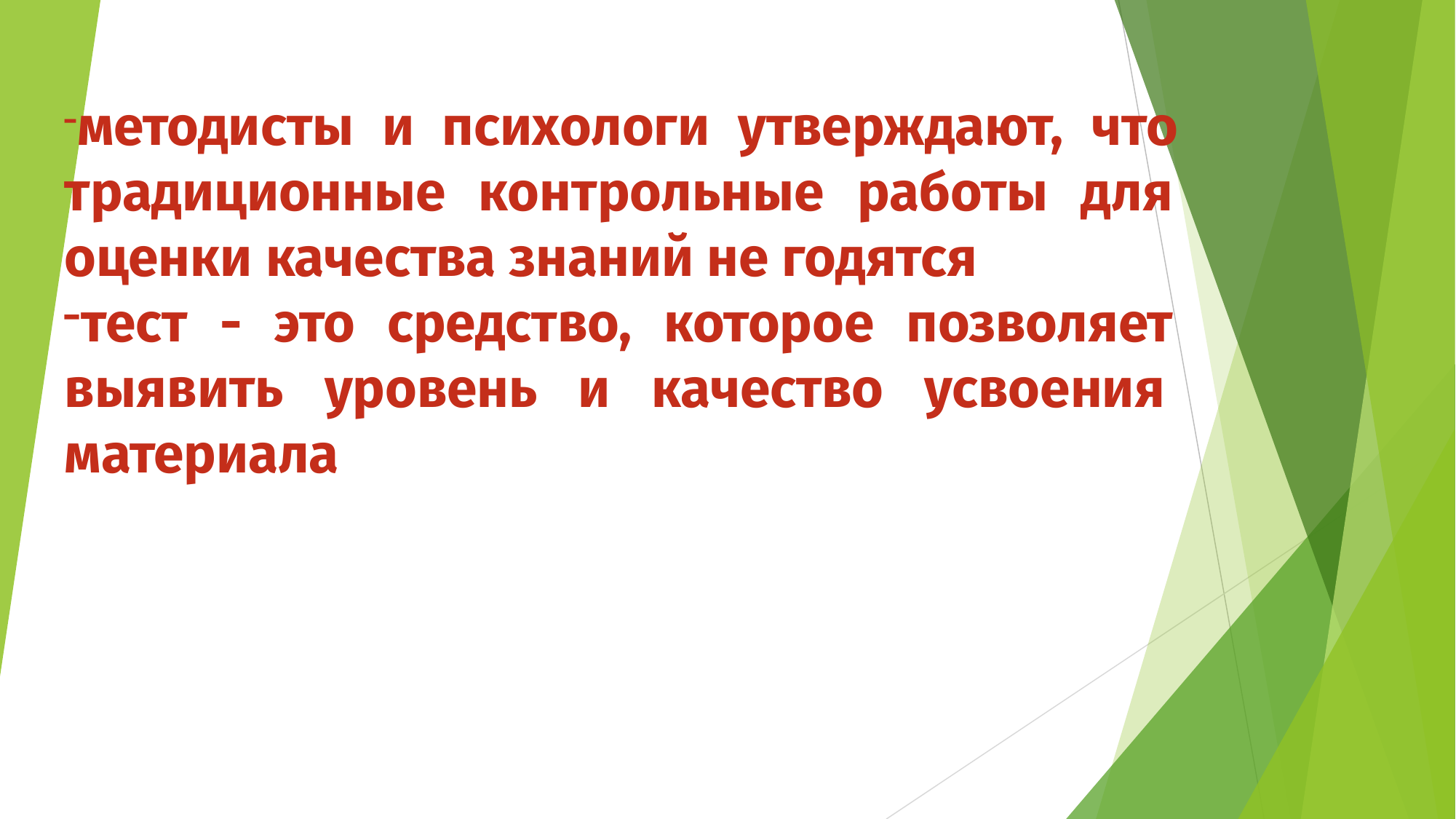

методисты и психологи утверждают, что  традиционные контрольные работы для  оценки качества знаний не годятся
тест - это средство, которое позволяет  выявить уровень и качество усвоения  материала